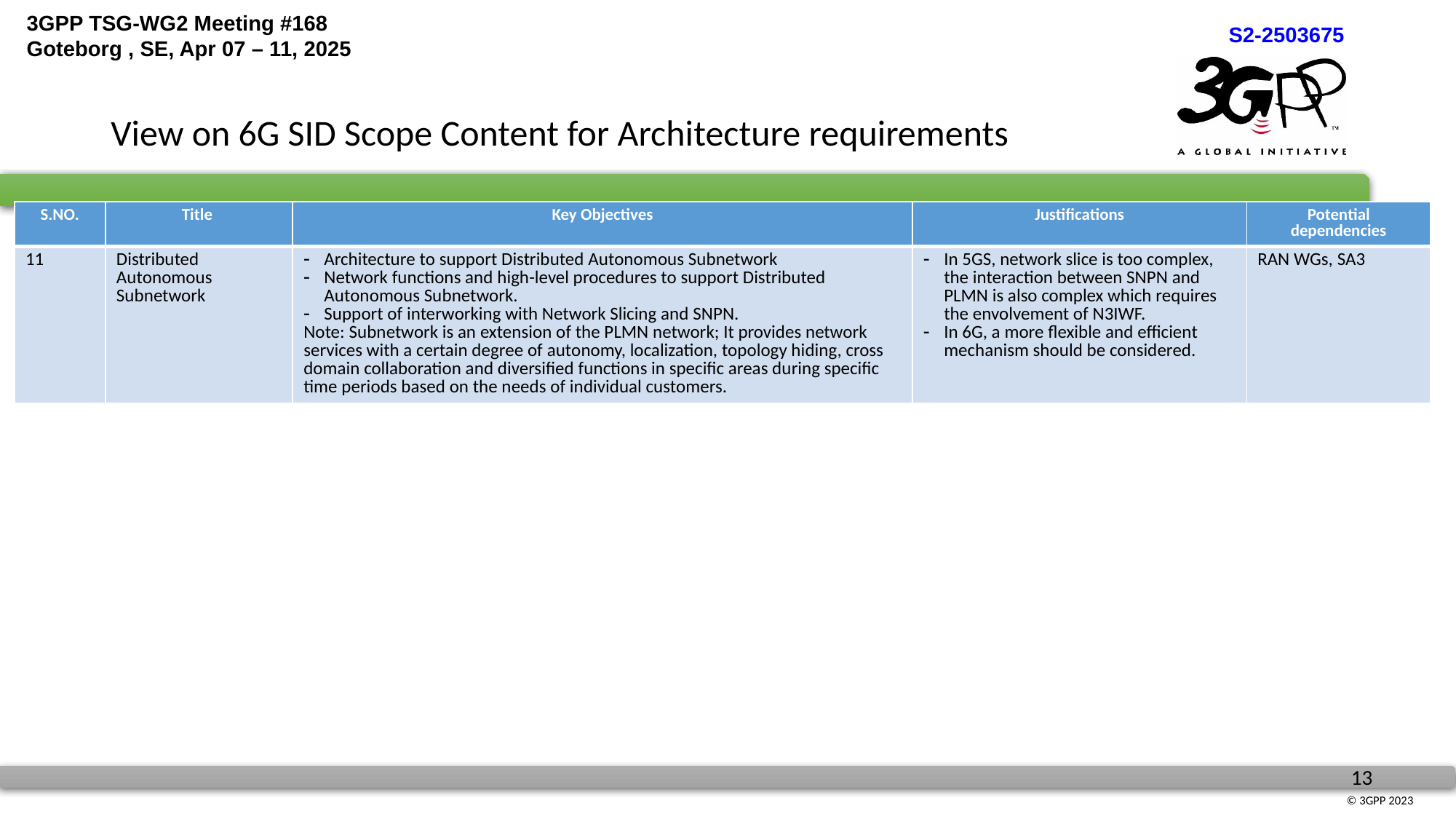

# View on 6G SID Scope Content for Architecture requirements
| S.NO. | Title | Key Objectives | Justifications | Potential dependencies |
| --- | --- | --- | --- | --- |
| 11 | Distributed Autonomous Subnetwork | Architecture to support Distributed Autonomous Subnetwork Network functions and high-level procedures to support Distributed Autonomous Subnetwork. Support of interworking with Network Slicing and SNPN. Note: Subnetwork is an extension of the PLMN network; It provides network services with a certain degree of autonomy, localization, topology hiding, cross domain collaboration and diversified functions in specific areas during specific time periods based on the needs of individual customers. | In 5GS, network slice is too complex, the interaction between SNPN and PLMN is also complex which requires the envolvement of N3IWF. In 6G, a more flexible and efficient mechanism should be considered. | RAN WGs, SA3 |